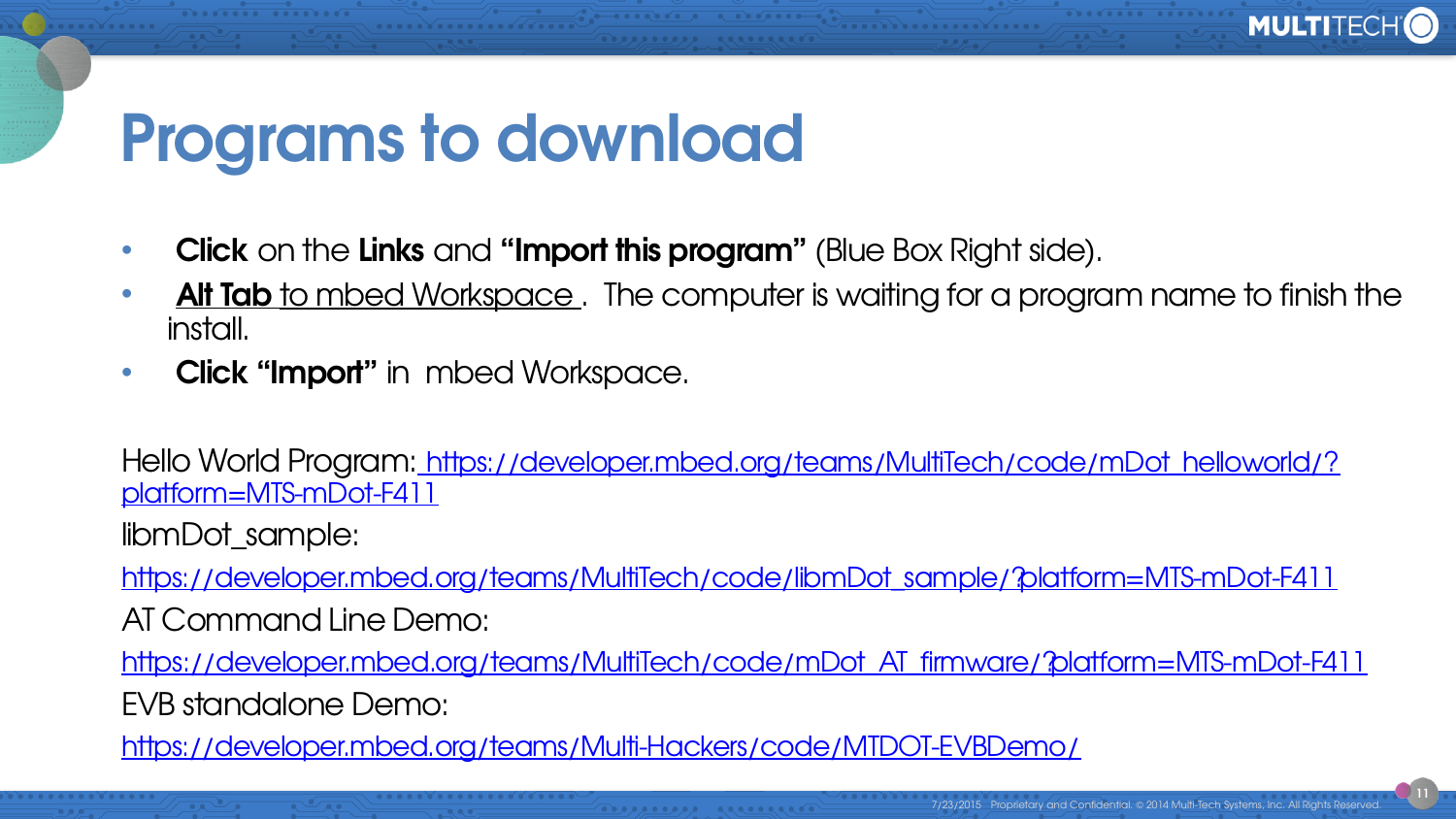

# Programs to download
 Click on the Links and “Import this program” (Blue Box Right side).
 Alt Tab to mbed Workspace .  The computer is waiting for a program name to finish the install.
 Click “Import” in  mbed Workspace.

Hello World Program: https://developer.mbed.org/teams/MultiTech/code/mDot_helloworld/?platform=MTS-mDot-F411
libmDot_sample:
https://developer.mbed.org/teams/MultiTech/code/libmDot_sample/?platform=MTS-mDot-F411
AT Command Line Demo:
https://developer.mbed.org/teams/MultiTech/code/mDot_AT_firmware/?platform=MTS-mDot-F411
EVB standalone Demo:
https://developer.mbed.org/teams/Multi-Hackers/code/MTDOT-EVBDemo/

11
7/23/2015
Proprietary and Confidential. © 2014 Multi-Tech Systems, Inc. All Rights Reserved.